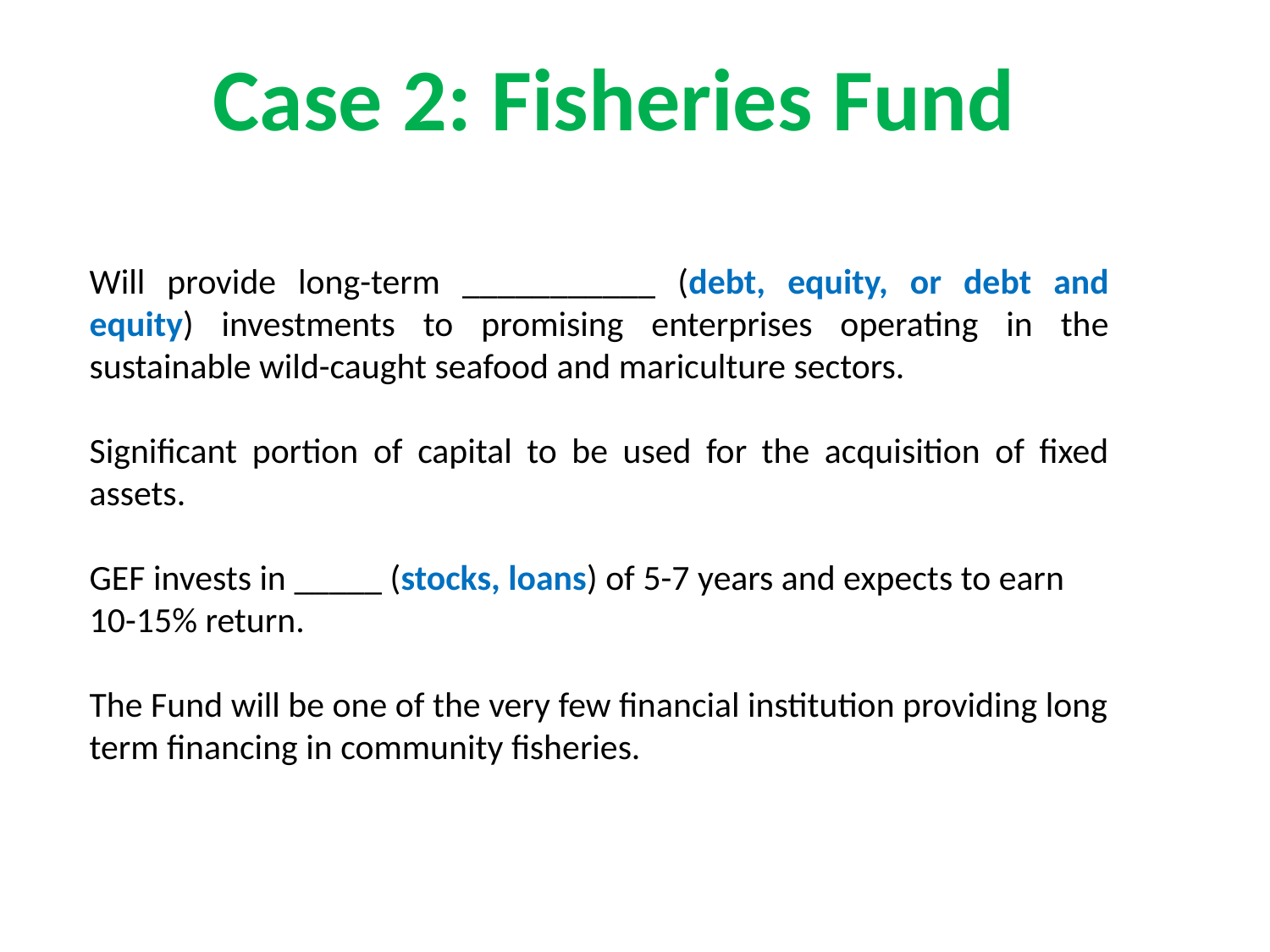

# Case 2: Fisheries Fund

Will provide long-term ___________ (debt, equity, or debt and equity) investments to promising enterprises operating in the sustainable wild-caught seafood and mariculture sectors.

Significant portion of capital to be used for the acquisition of fixed assets.

GEF invests in _____ (stocks, loans) of 5-7 years and expects to earn 10-15% return.

The Fund will be one of the very few financial institution providing long term financing in community fisheries.